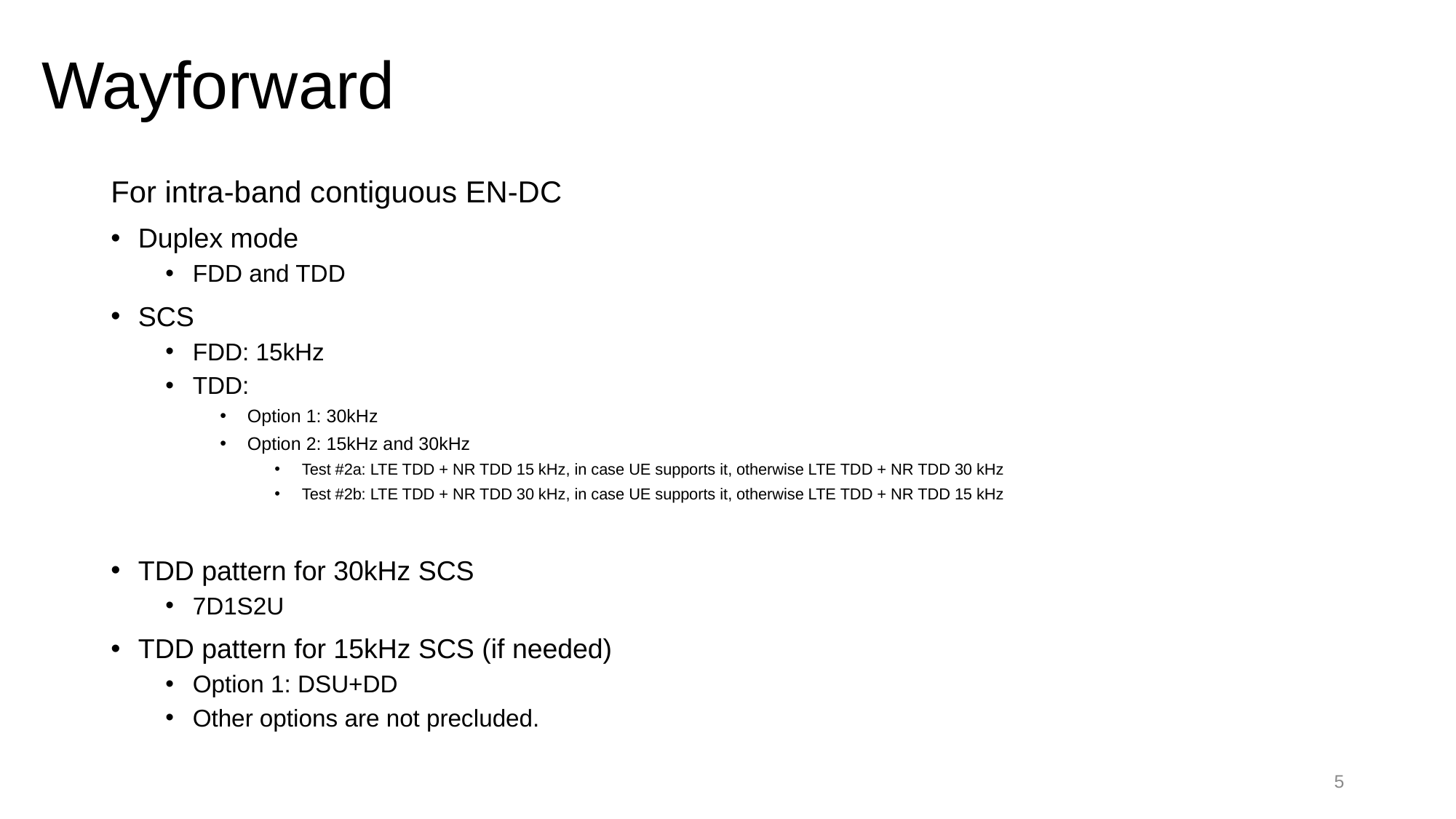

# Wayforward
For intra-band contiguous EN-DC
Duplex mode
FDD and TDD
SCS
FDD: 15kHz
TDD:
Option 1: 30kHz
Option 2: 15kHz and 30kHz
Test #2a: LTE TDD + NR TDD 15 kHz, in case UE supports it, otherwise LTE TDD + NR TDD 30 kHz
Test #2b: LTE TDD + NR TDD 30 kHz, in case UE supports it, otherwise LTE TDD + NR TDD 15 kHz

TDD pattern for 30kHz SCS
7D1S2U
TDD pattern for 15kHz SCS (if needed)
Option 1: DSU+DD
Other options are not precluded.

5